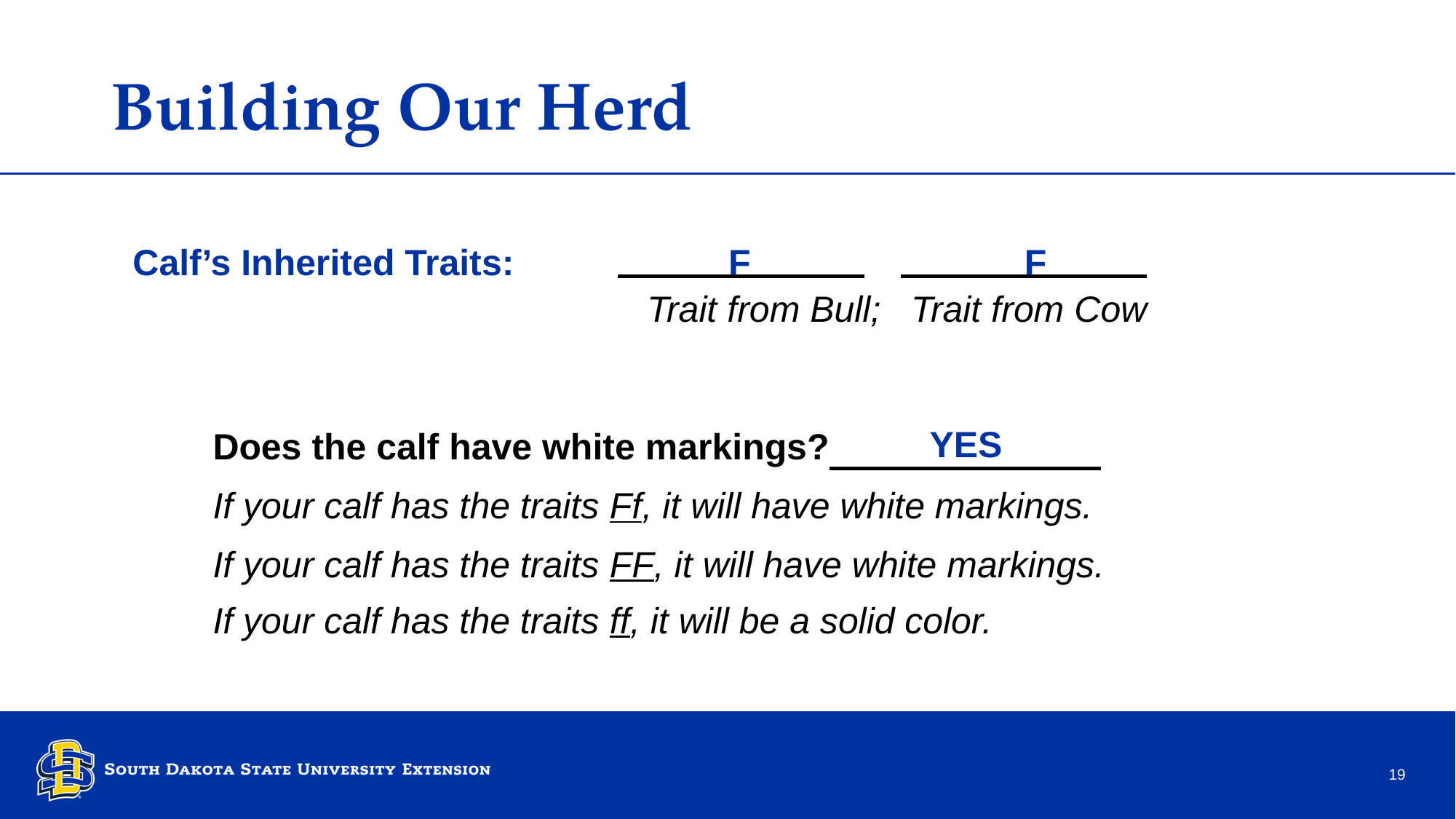

# Building Our Herd 6
Calf’s Inherited Traits:                     F                           F
                                          Trait from Bull;   Trait from Cow
Does the calf have white markings?
If your calf has the traits Ff, it will have white markings.
If your calf has the traits FF, it will have white markings.
If your calf has the traits ff, it will be a solid color.
YES